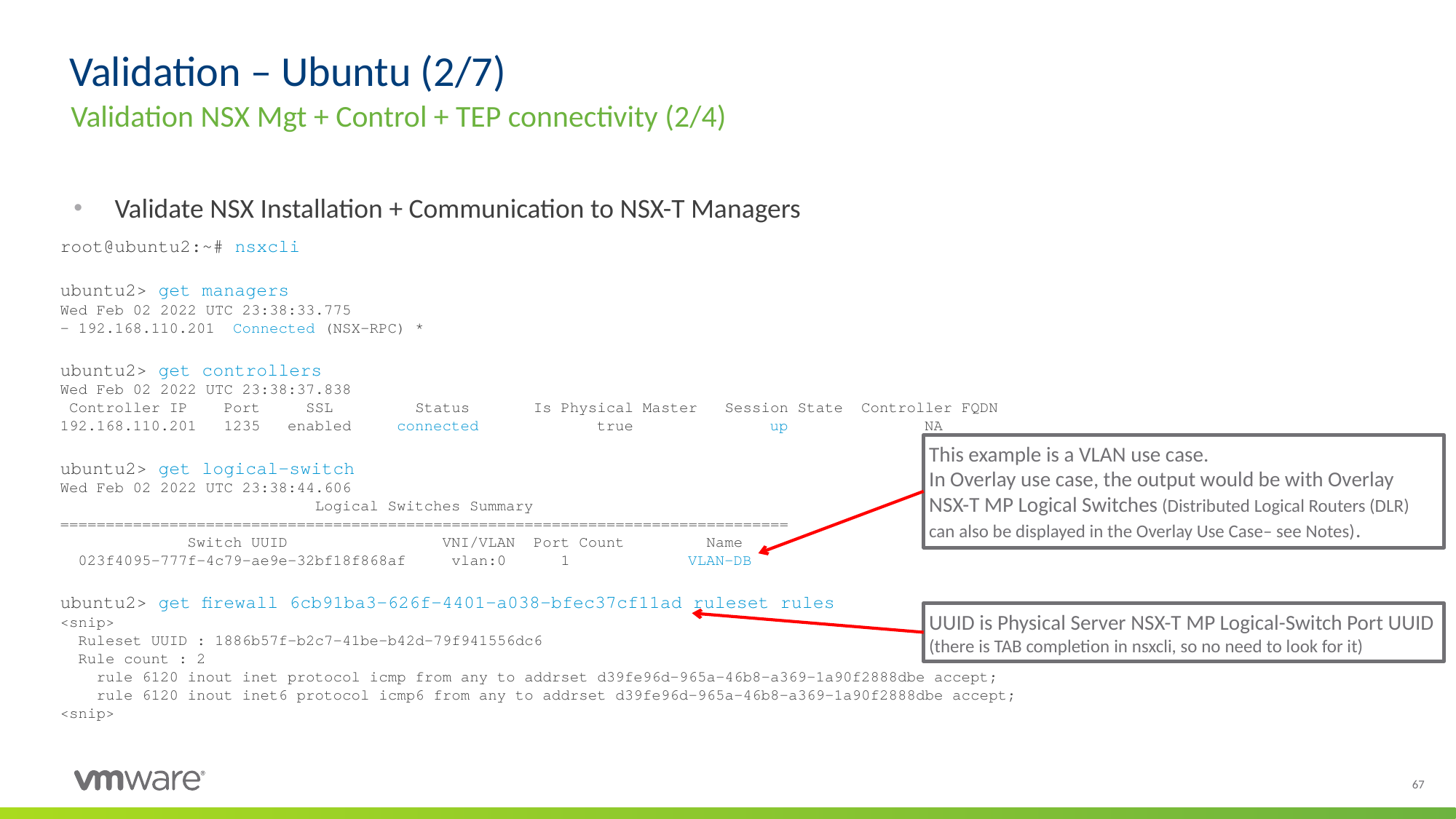

# Validation – Ubuntu (2/7)
Validation NSX Mgt + Control + TEP connectivity (2/4)
Validate NSX Installation + Communication to NSX-T Managers

root@ubuntu2:~# nsxcli

ubuntu2> get managers
Wed Feb 02 2022 UTC 23:38:33.775
- 192.168.110.201  Connected (NSX-RPC) *

ubuntu2> get controllers
Wed Feb 02 2022 UTC 23:38:37.838
 Controller IP    Port     SSL         Status       Is Physical Master   Session State  Controller FQDN
192.168.110.201   1235   enabled     connected             true               up               NA

ubuntu2> get logical-switch
Wed Feb 02 2022 UTC 23:38:44.606
                            Logical Switches Summary
================================================================================
              Switch UUID                 VNI/VLAN  Port Count         Name
  023f4095-777f-4c79-ae9e-32bf18f868af     vlan:0      1             VLAN-DB

ubuntu2> get firewall 6cb91ba3-626f-4401-a038-bfec37cf11ad ruleset rules
<snip>
  Ruleset UUID : 1886b57f-b2c7-41be-b42d-79f941556dc6
  Rule count : 2
    rule 6120 inout inet protocol icmp from any to addrset d39fe96d-965a-46b8-a369-1a90f2888dbe accept;
    rule 6120 inout inet6 protocol icmp6 from any to addrset d39fe96d-965a-46b8-a369-1a90f2888dbe accept;
<snip>
This example is a VLAN use case.
In Overlay use case, the output would be with Overlay NSX-T MP Logical Switches (Distributed Logical Routers (DLR) can also be displayed in the Overlay Use Case– see Notes).
UUID is Physical Server NSX-T MP Logical-Switch Port UUID (there is TAB completion in nsxcli, so no need to look for it)